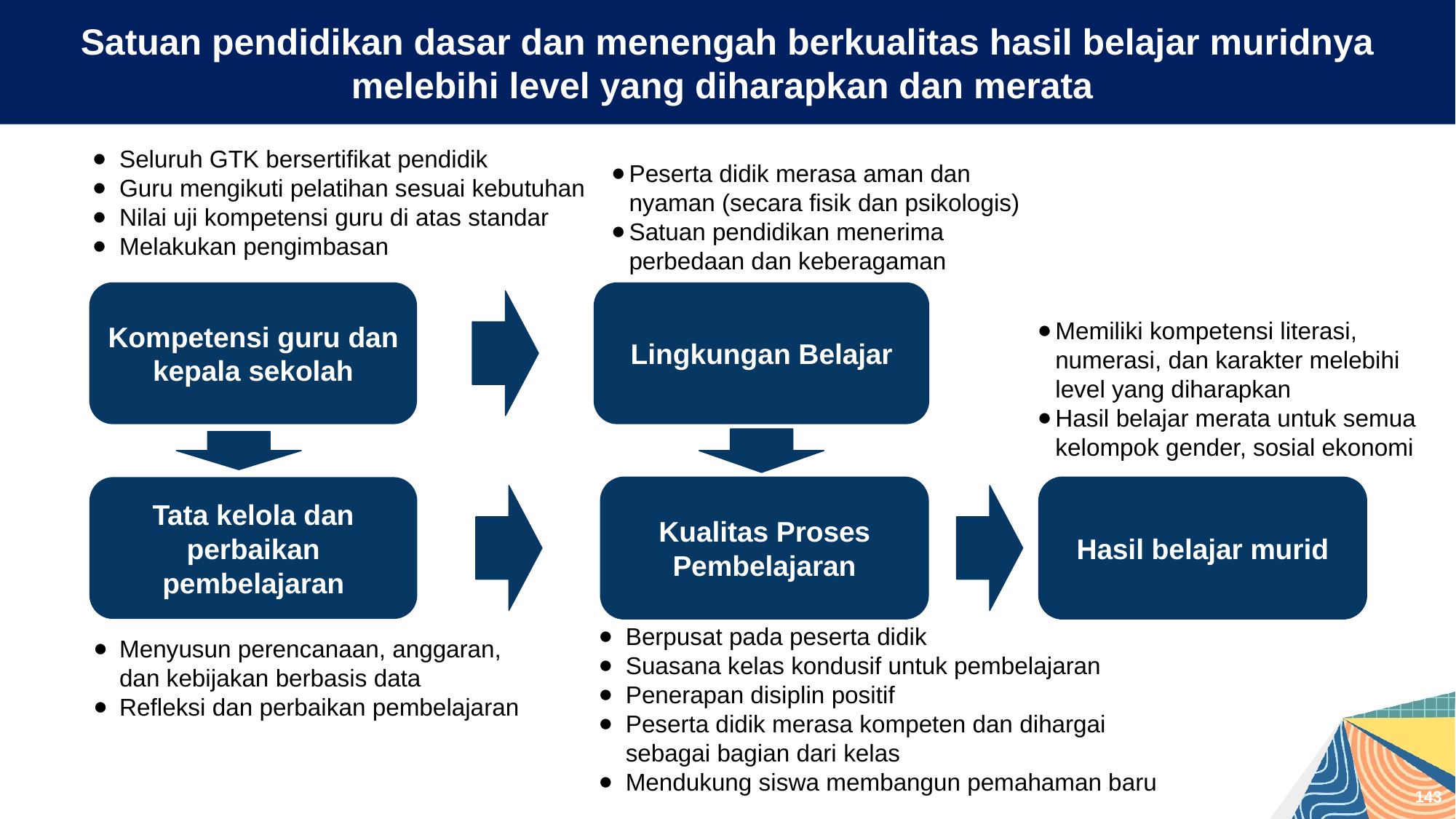

# Satuan pendidikan dasar dan menengah berkualitas hasil belajar muridnya melebihi level yang diharapkan dan merata
Seluruh GTK bersertifikat pendidik
Guru mengikuti pelatihan sesuai kebutuhan
Nilai uji kompetensi guru di atas standar
Melakukan pengimbasan
Peserta didik merasa aman dan nyaman (secara fisik dan psikologis)
Satuan pendidikan menerima perbedaan dan keberagaman
Kompetensi guru dan kepala sekolah
Lingkungan Belajar

Memiliki kompetensi literasi, numerasi, dan karakter melebihi level yang diharapkan
Hasil belajar merata untuk semua kelompok gender, sosial ekonomi

Tata kelola dan perbaikan pembelajaran
Kualitas Proses Pembelajaran
Hasil belajar murid

Berpusat pada peserta didik
Suasana kelas kondusif untuk pembelajaran
Penerapan disiplin positif
Peserta didik merasa kompeten dan dihargai sebagai bagian dari kelas
Mendukung siswa membangun pemahaman baru
Menyusun perencanaan, anggaran, dan kebijakan berbasis data
Refleksi dan perbaikan pembelajaran
143